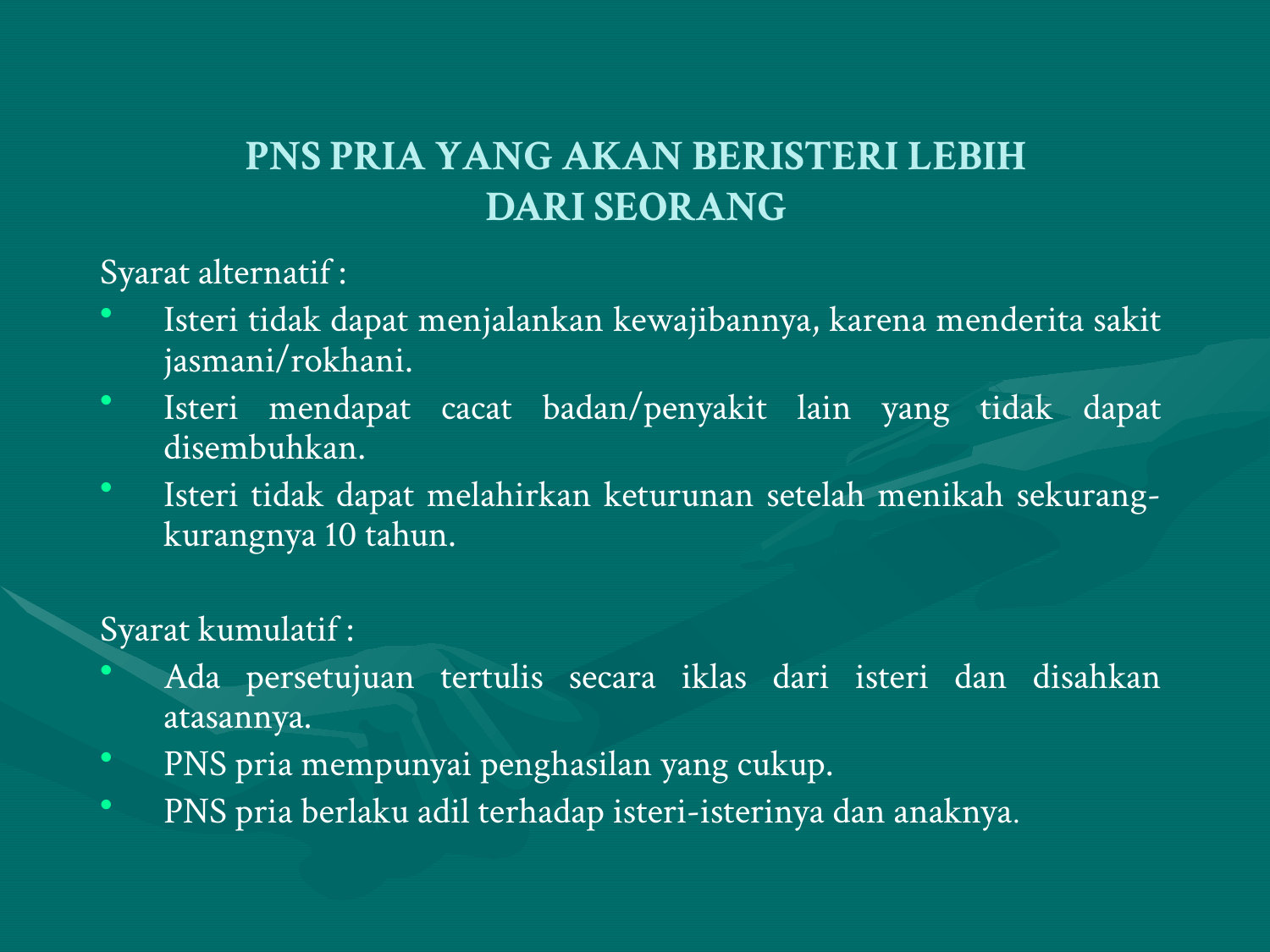

# PNS PRIA YANG AKAN BERISTERI LEBIH DARI SEORANG
Syarat alternatif :
Isteri tidak dapat menjalankan kewajibannya, karena menderita sakit jasmani/rokhani.
Isteri mendapat cacat badan/penyakit lain yang tidak dapat disembuhkan.
Isteri tidak dapat melahirkan keturunan setelah menikah sekurang-kurangnya 10 tahun.

Syarat kumulatif :
Ada persetujuan tertulis secara iklas dari isteri dan disahkan atasannya.
PNS pria mempunyai penghasilan yang cukup.
PNS pria berlaku adil terhadap isteri-isterinya dan anaknya.